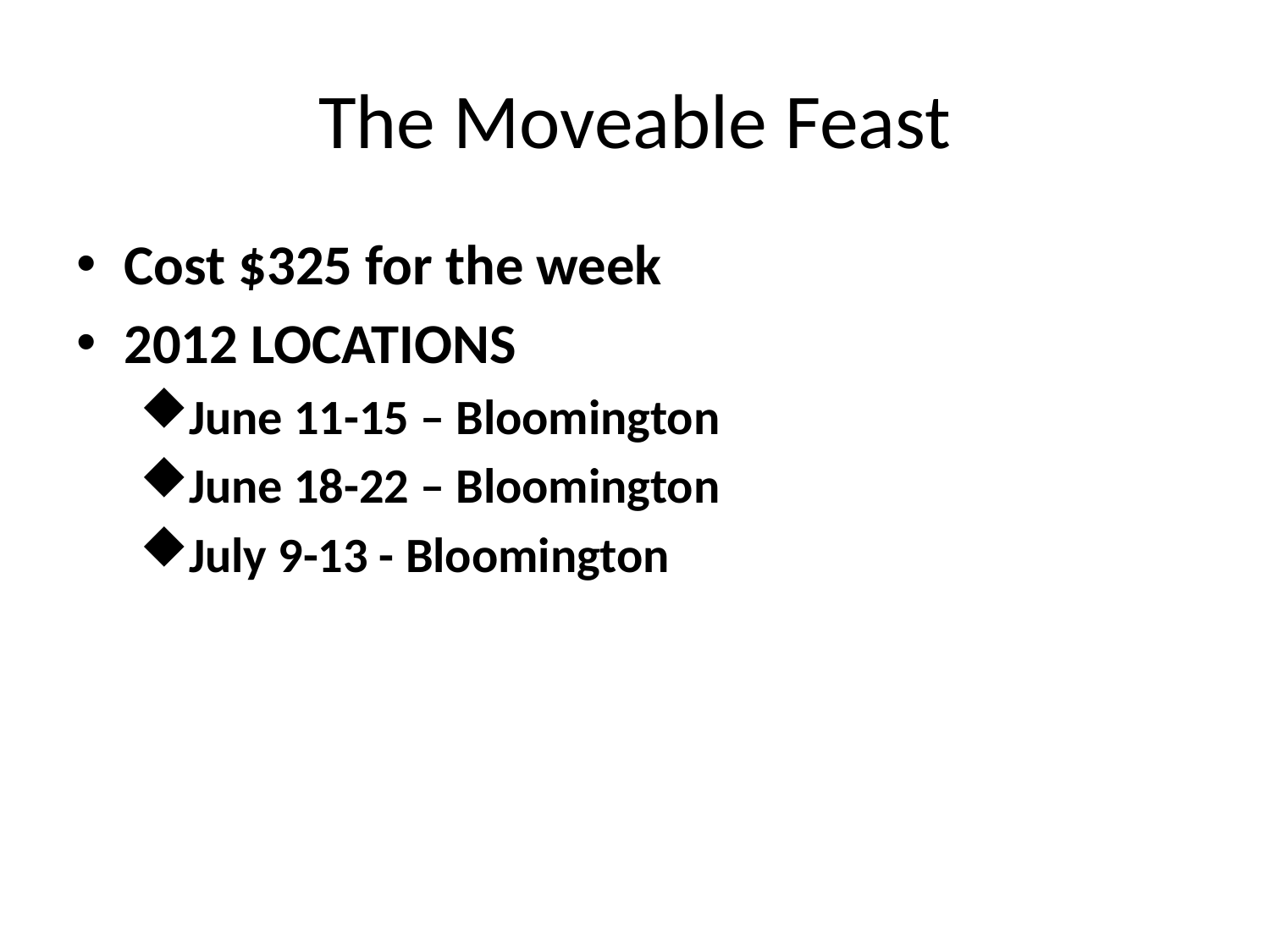

# The Moveable Feast
Cost $325 for the week
2012 LOCATIONS
June 11-15 – Bloomington
June 18-22 – Bloomington
July 9-13 - Bloomington